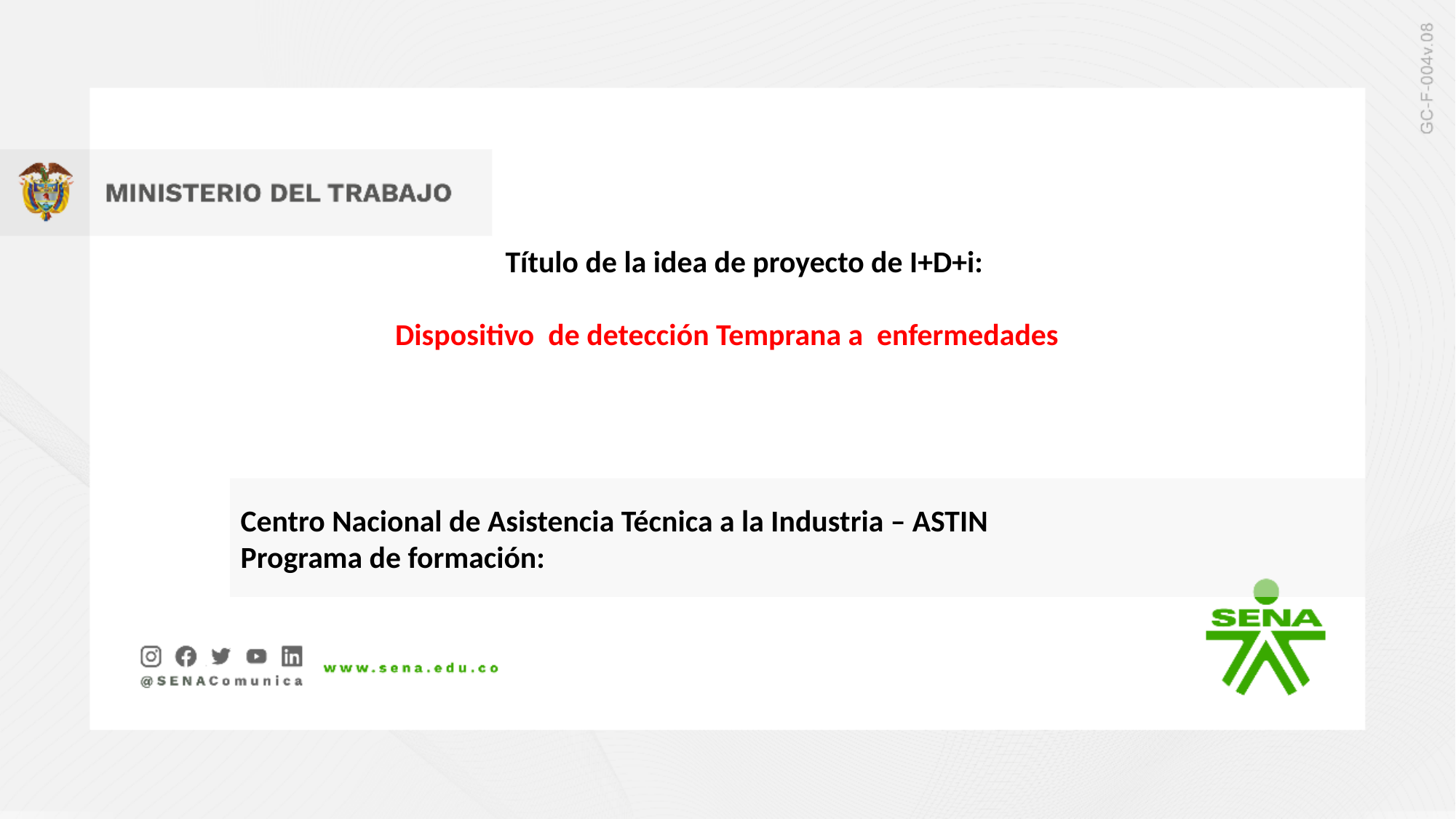

Título de la idea de proyecto de I+D+i:

Dispositivo  de detección Temprana a  enfermedades
Centro Nacional de Asistencia Técnica a la Industria – ASTIN
Programa de formación: